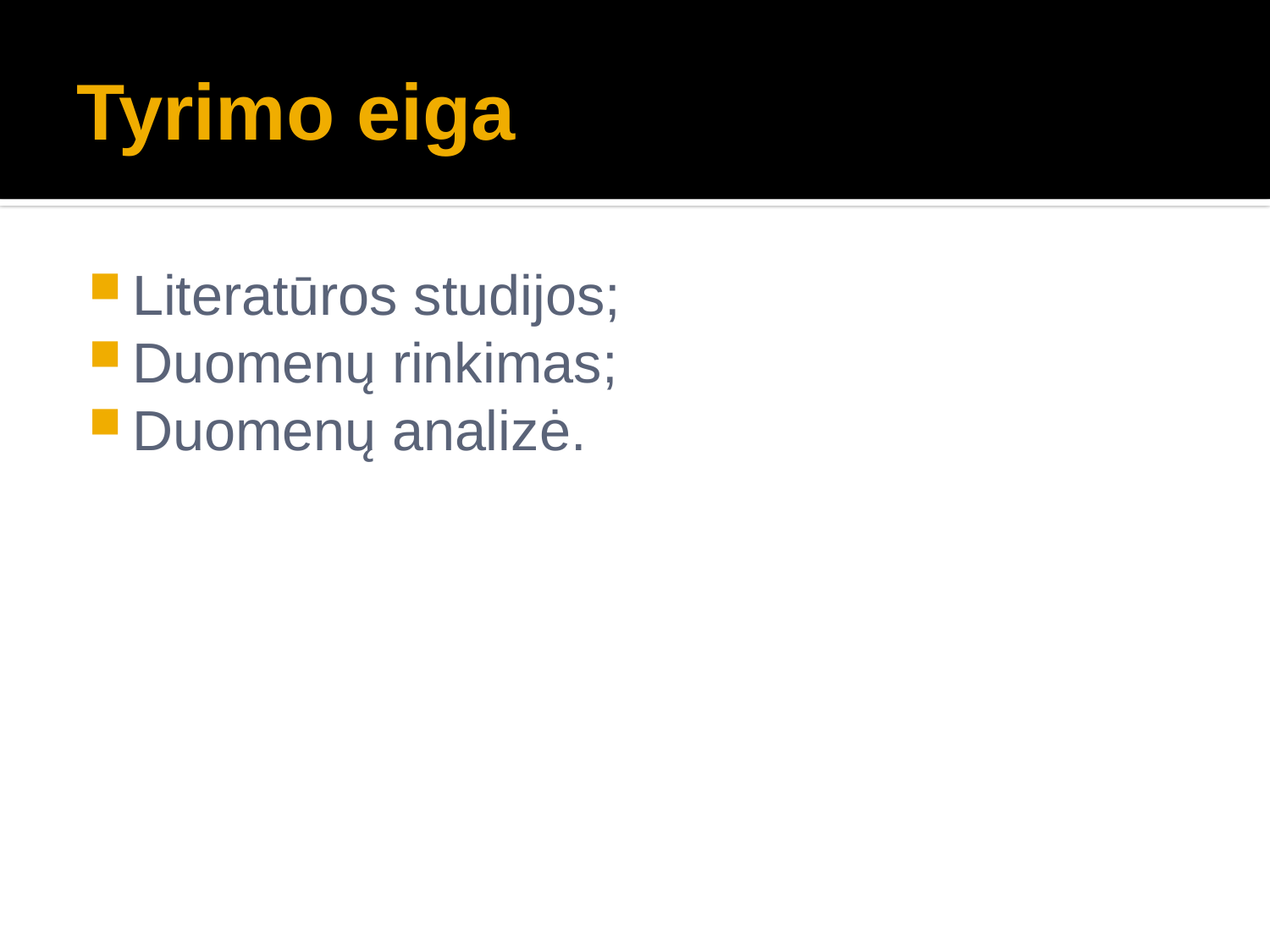

# Tyrimo eiga
Literatūros studijos;
Duomenų rinkimas;
Duomenų analizė.